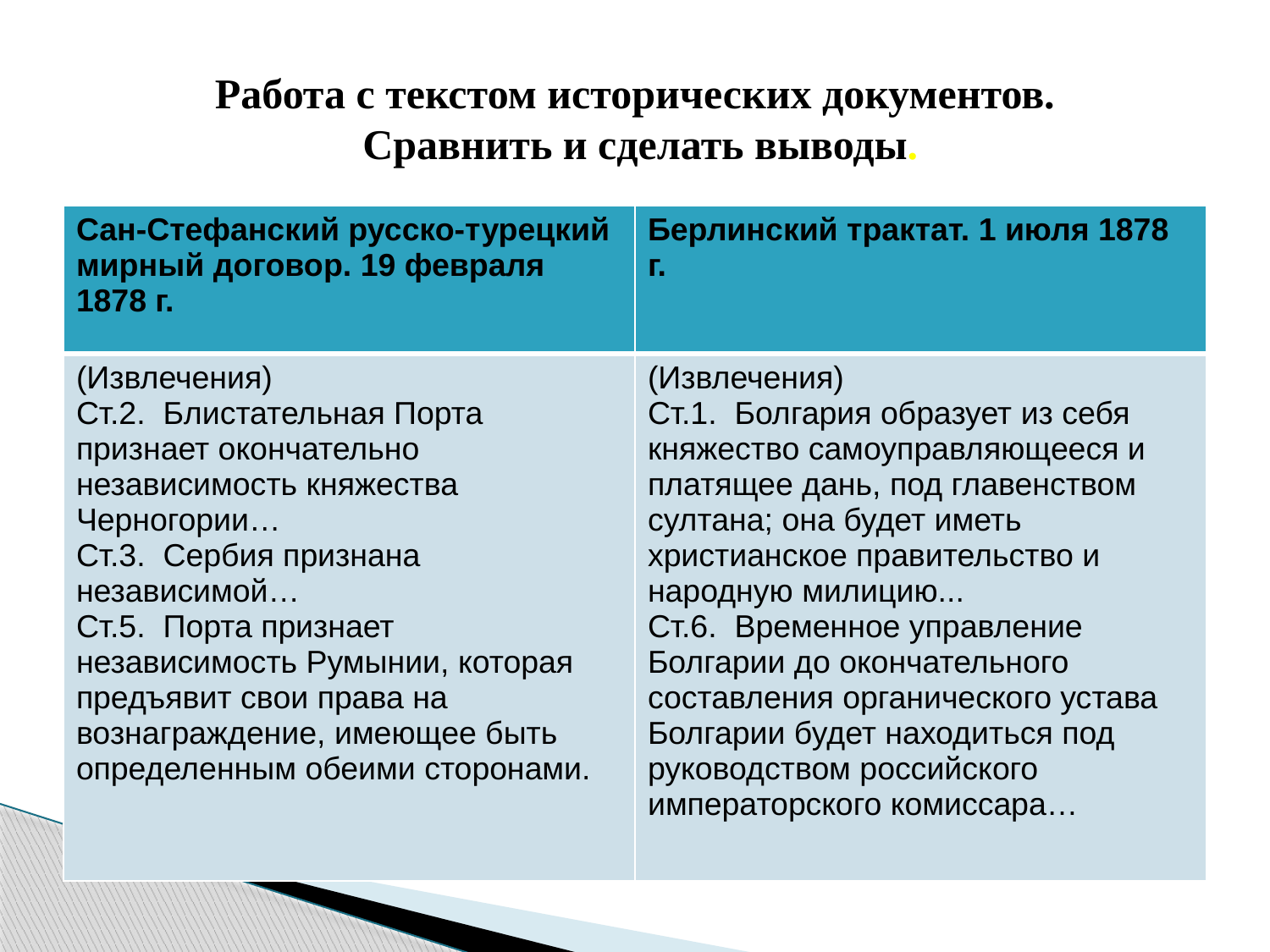

# Работа с текстом исторических документов. Сравнить и сделать выводы.
| Сан-Стефанский русско-турецкий мирный договор. 19 февраля 1878 г. | Берлинский трактат. 1 июля 1878 г. |
| --- | --- |
| (Извлечения) Ст.2.  Блистательная Порта признает окончательно независимость княжества Черногории… Ст.3.  Сербия признана независимой…   Ст.5.  Порта признает независимость Румынии, которая предъявит свои права на вознаграждение, имеющее быть определенным обеими сторонами. | (Извлечения) Ст.1.  Болгария образует из себя княжество самоуправляющееся и платящее дань, под главенством султана; она будет иметь христианское правительство и народную милицию... Ст.6.  Временное управление Болгарии до окончательного составления органического устава Болгарии будет находиться под руководством российского императорского комиссара… |